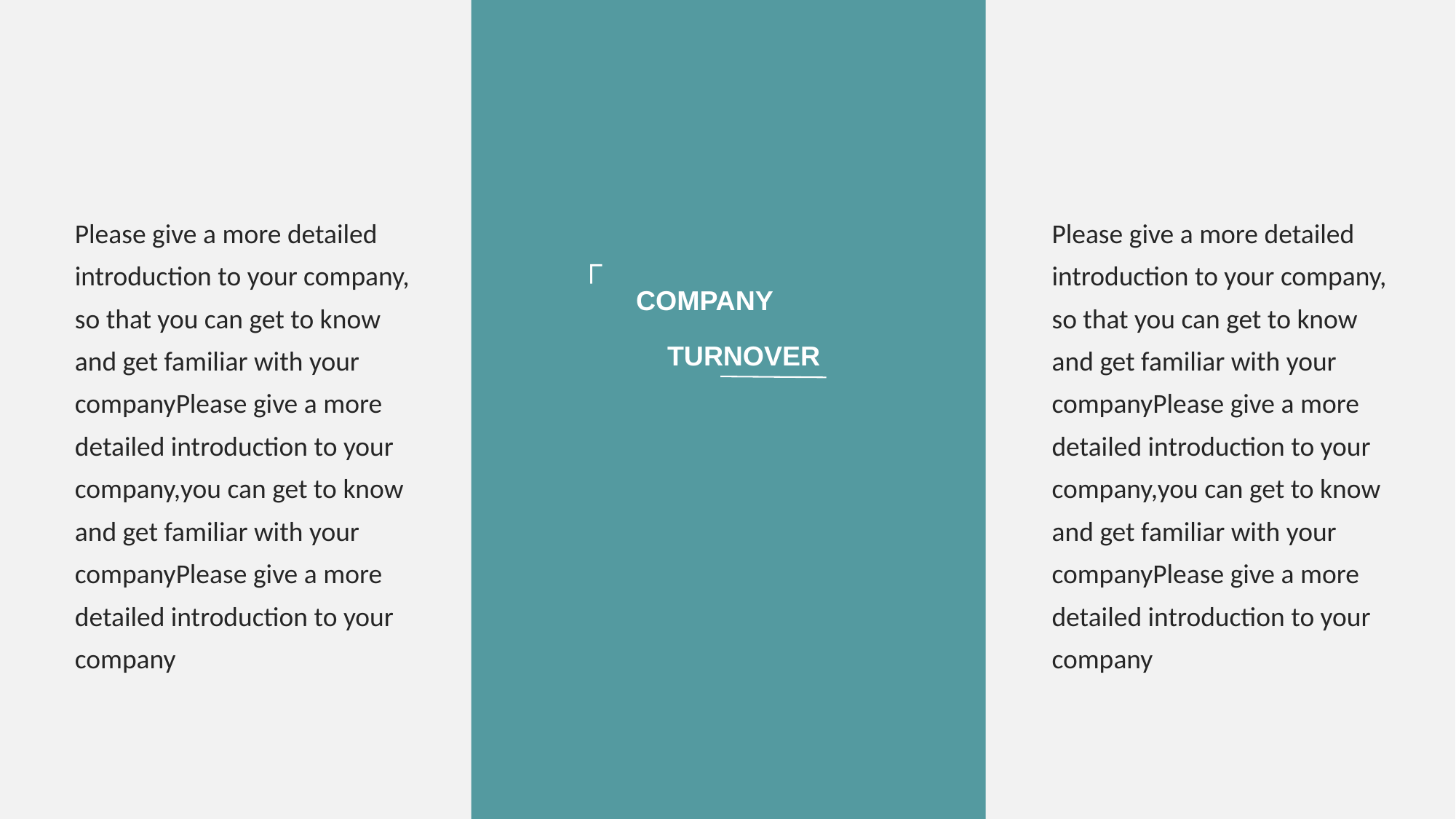

Please give a more detailed introduction to your company, so that you can get to know and get familiar with your companyPlease give a more detailed introduction to your company,you can get to know and get familiar with your companyPlease give a more detailed introduction to your company

Please give a more detailed introduction to your company, so that you can get to know and get familiar with your companyPlease give a more detailed introduction to your company,you can get to know and get familiar with your companyPlease give a more detailed introduction to your company

┌
COMPANY

TURNOVER